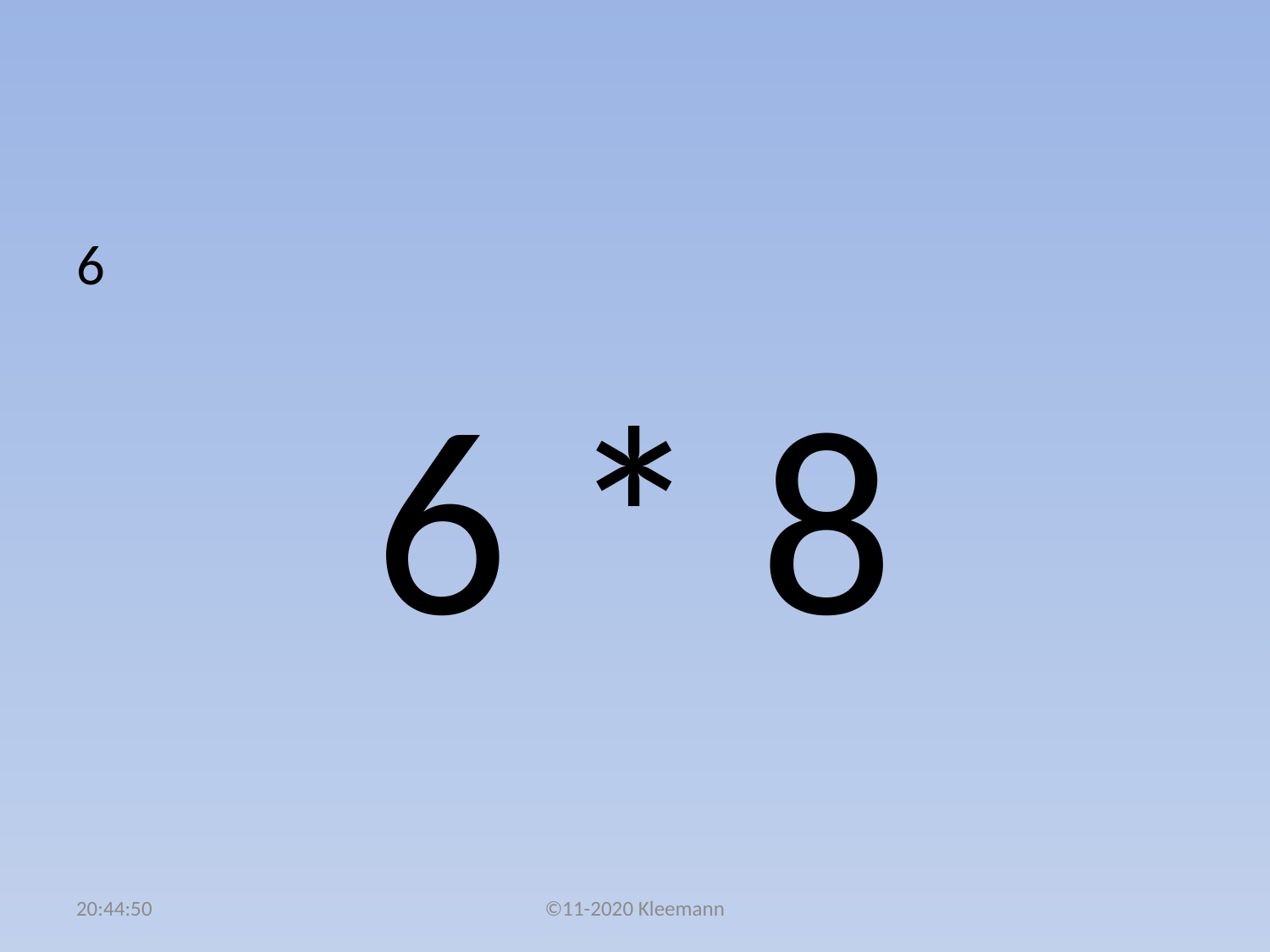

#
6
6 * 8
20:44:50
©11-2020 Kleemann